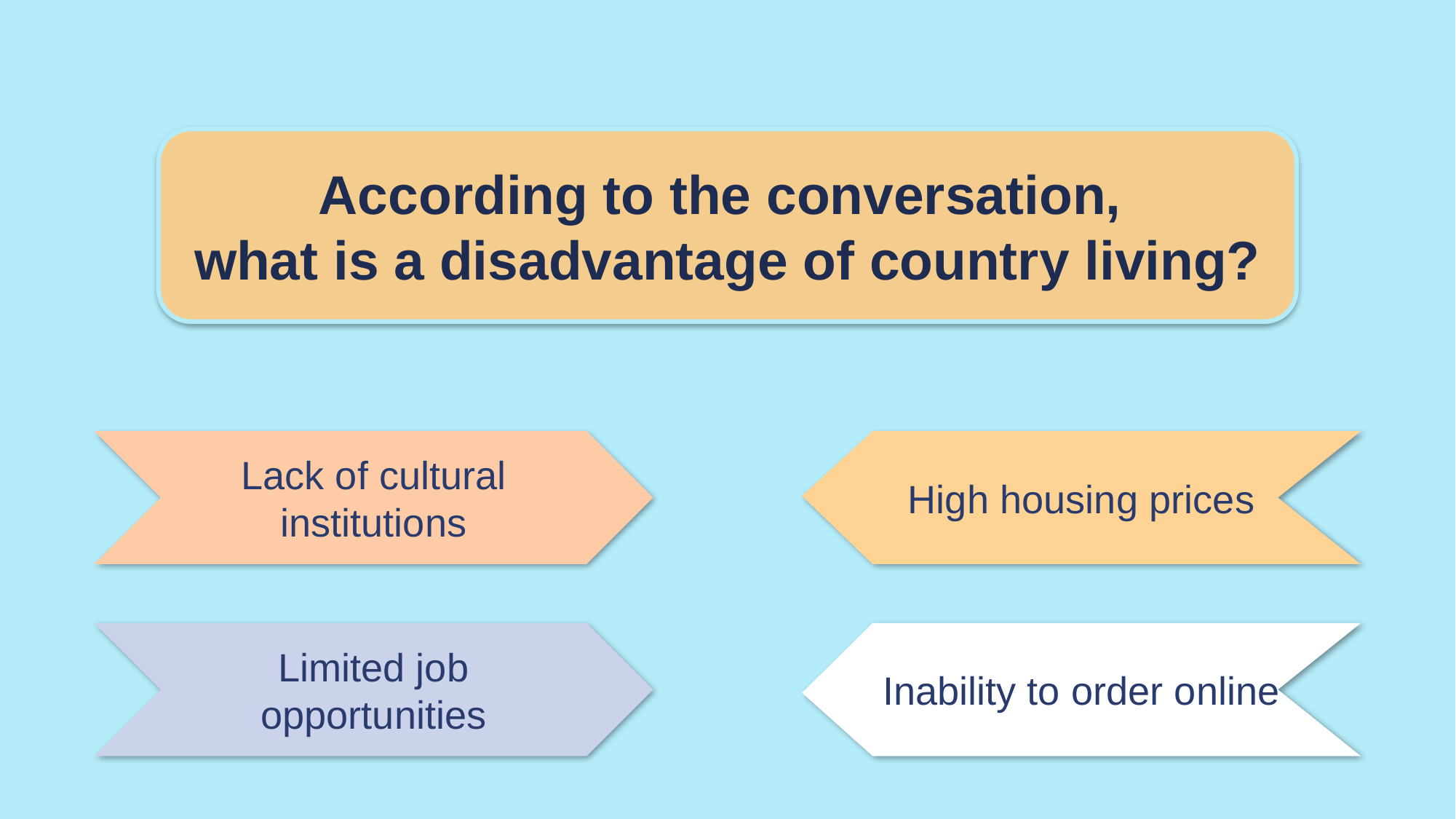

According to the conversation,
what is a disadvantage of country living?
Lack of cultural institutions
High housing prices
Limited job opportunities
Inability to order online